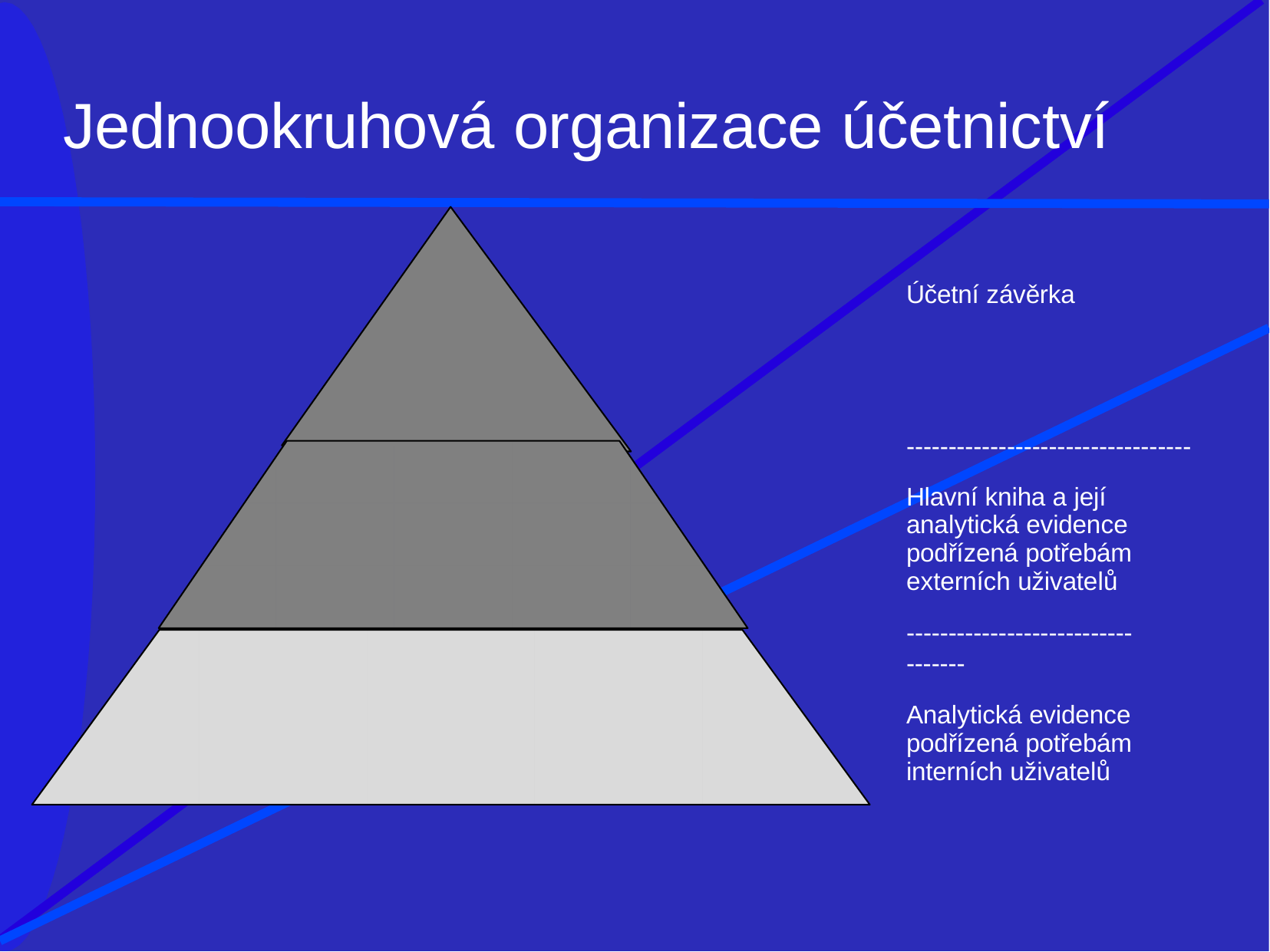

# Jednookruhová organizace účetnictví

Účetní závěrka
----------------------------------
Hlavní kniha a její analytická evidence podřízená potřebám externích uživatelů
----------------------------------
Analytická evidence podřízená potřebám interních uživatelů